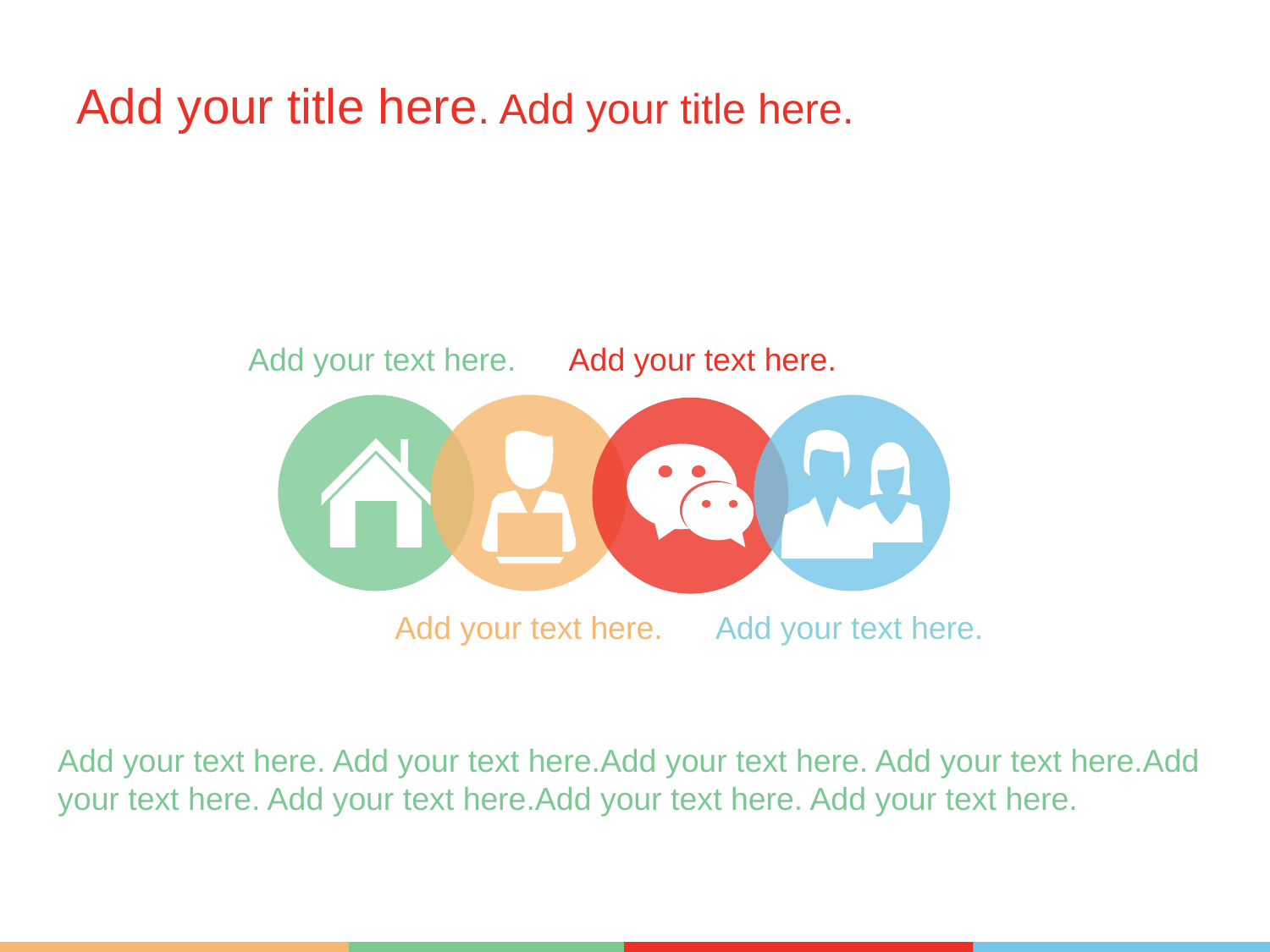

Add your title here. Add your title here.
Add your text here.
Add your text here.

Add your text here.
Add your text here.
Add your text here. Add your text here.Add your text here. Add your text here.Add your text here. Add your text here.Add your text here. Add your text here.